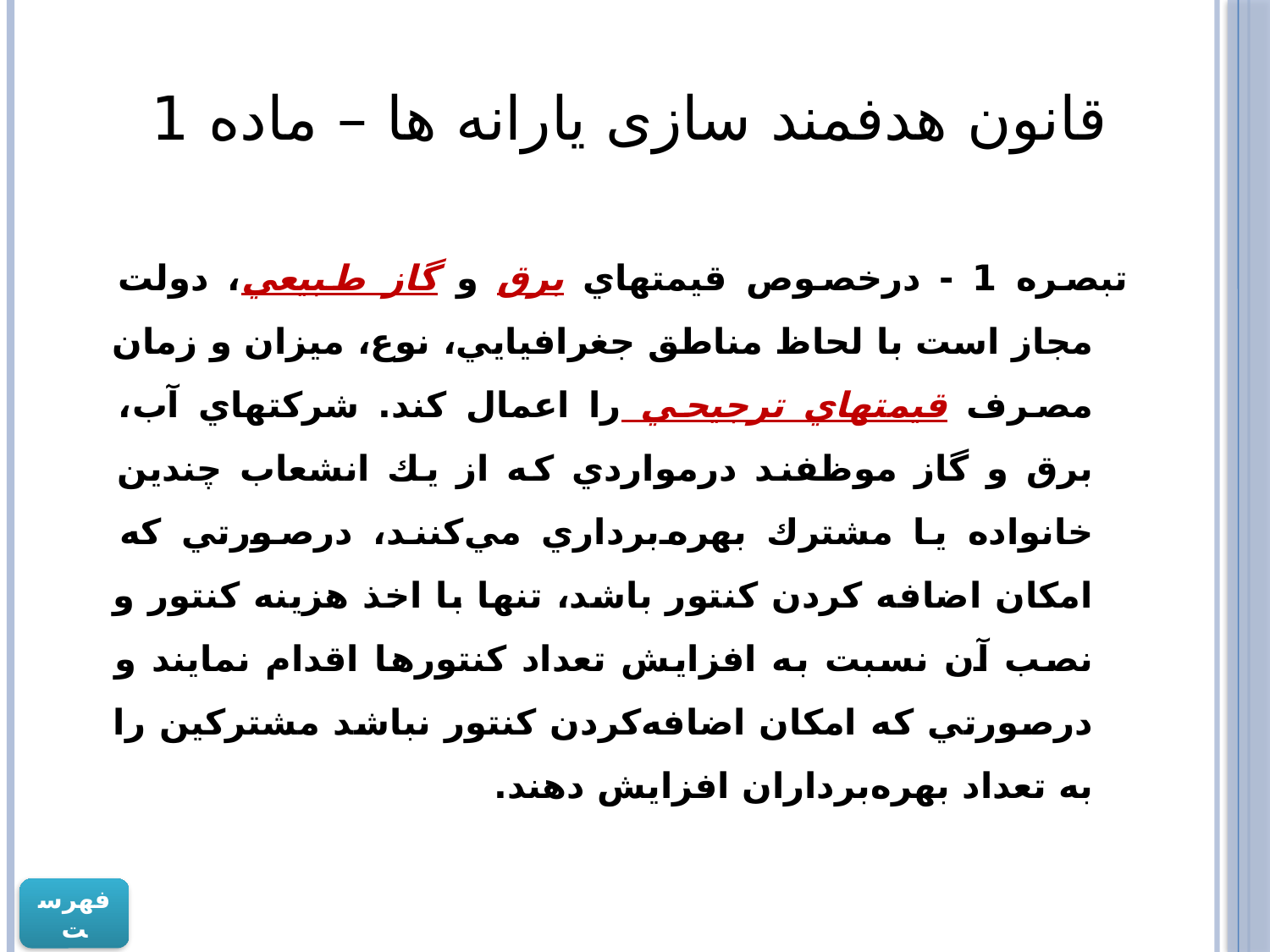

# قانون هدفمند سازی یارانه ها – ماده 1
تبصره 1 - درخصوص قيمتهاي برق و گاز طبيعي، دولت مجاز است با لحاظ مناطق جغرافيايي، نوع، ميزان و زمان مصرف قيمتهاي ترجيحي را اعمال كند. شركتهاي آب، برق و گاز موظفند درمواردي كه از يك انشعاب چندين خانواده يا مشترك بهره‌برداري مي‌كنند، درصورتي كه امكان اضافه كردن كنتور باشد، تنها با اخذ هزينه كنتور و نصب آن نسبت به افزايش تعداد كنتورها اقدام نمايند و درصورتي كه امكان اضافه‌كردن كنتور نباشد مشتركين را به تعداد بهره‌برداران افزايش دهند.

فهرست